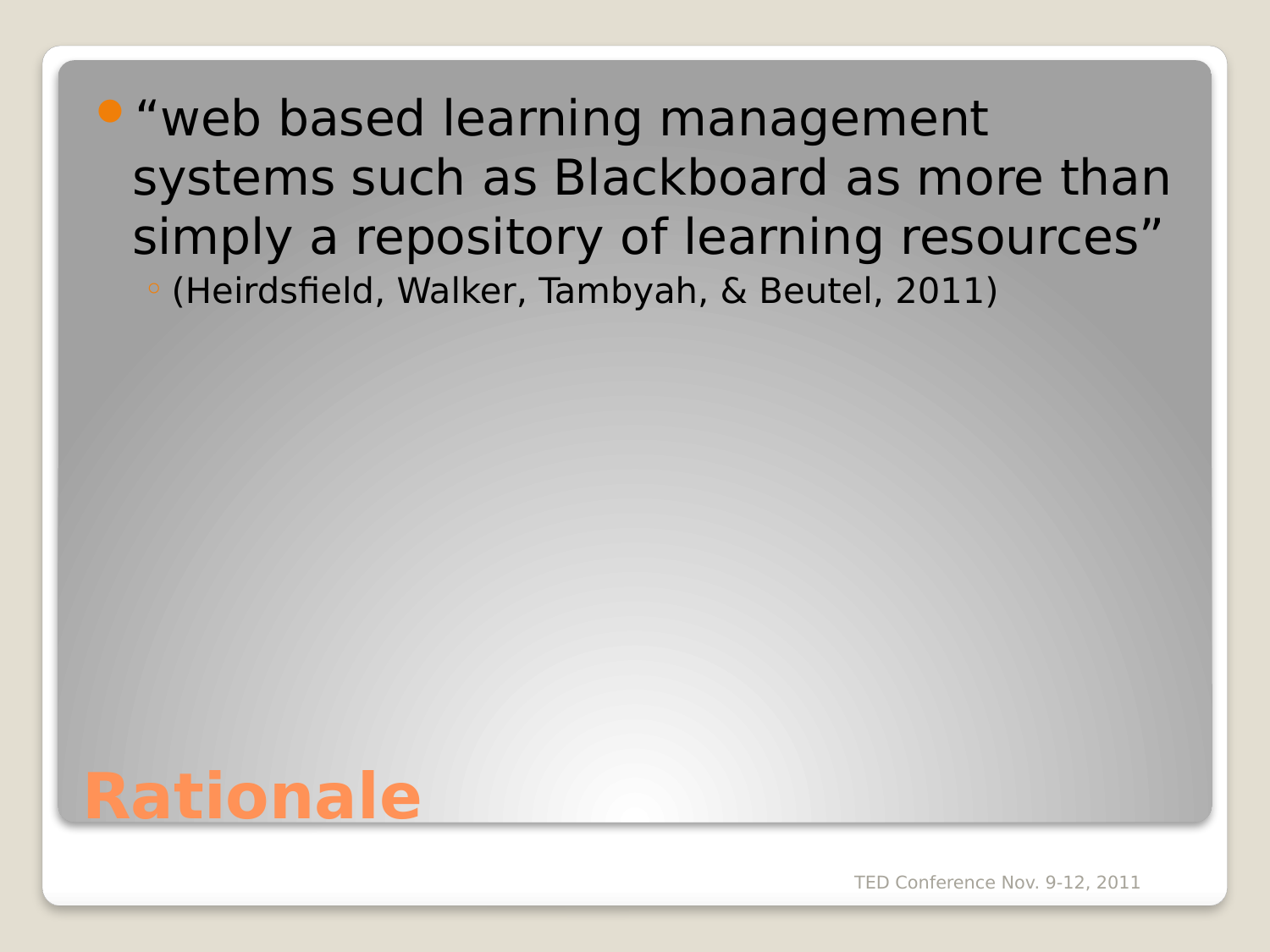

“web based learning management systems such as Blackboard as more than simply a repository of learning resources”
(Heirdsfield, Walker, Tambyah, & Beutel, 2011)

# Rationale
TED Conference Nov. 9-12, 2011